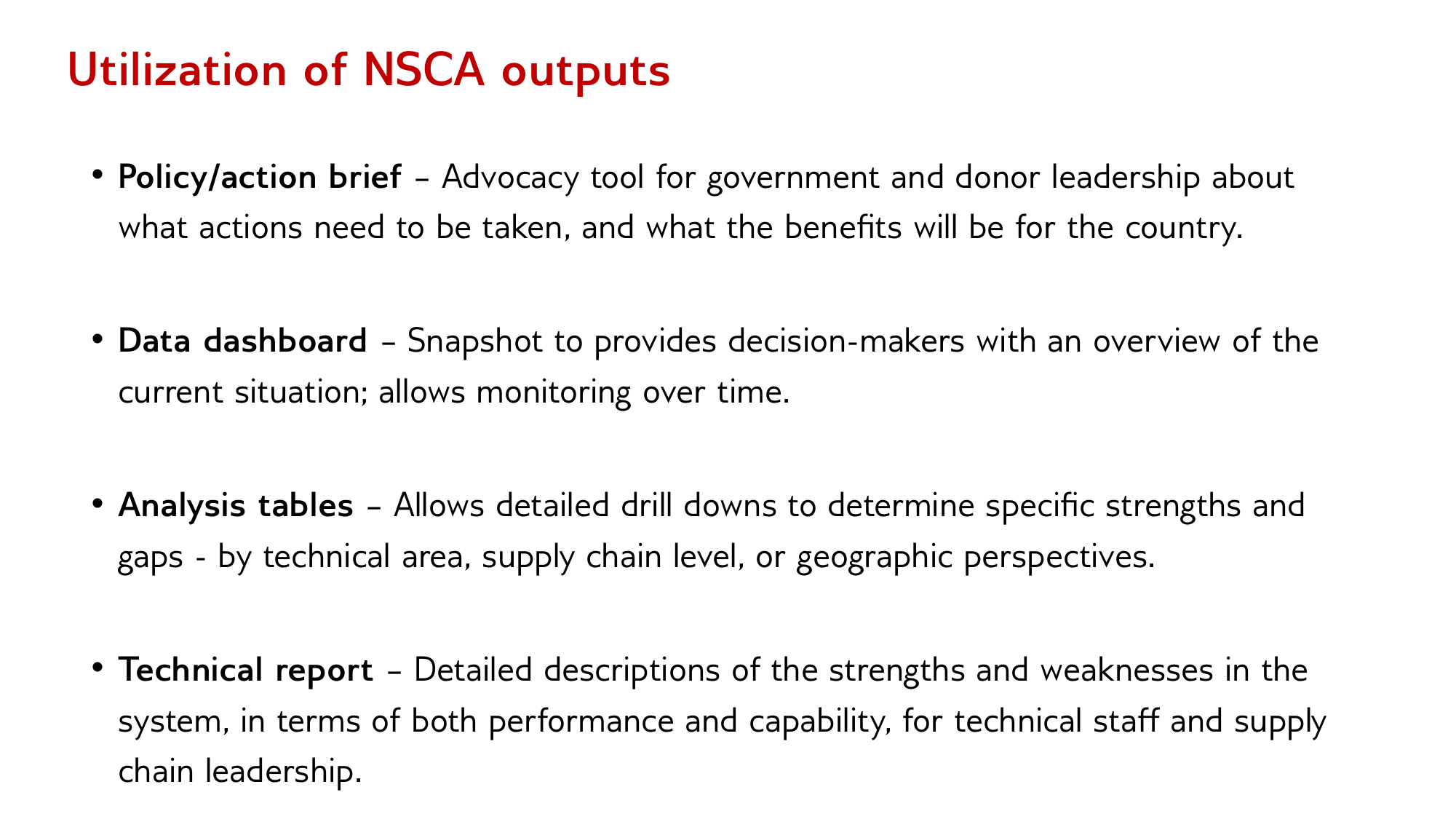

# Utilization of NSCA outputs
Policy/action brief – Advocacy tool for government and donor leadership about what actions need to be taken, and what the benefits will be for the country.

Data dashboard – Snapshot to provides decision-makers with an overview of the current situation; allows monitoring over time.

Analysis tables – Allows detailed drill downs to determine specific strengths and gaps - by technical area, supply chain level, or geographic perspectives.

Technical report – Detailed descriptions of the strengths and weaknesses in the system, in terms of both performance and capability, for technical staff and supply chain leadership.